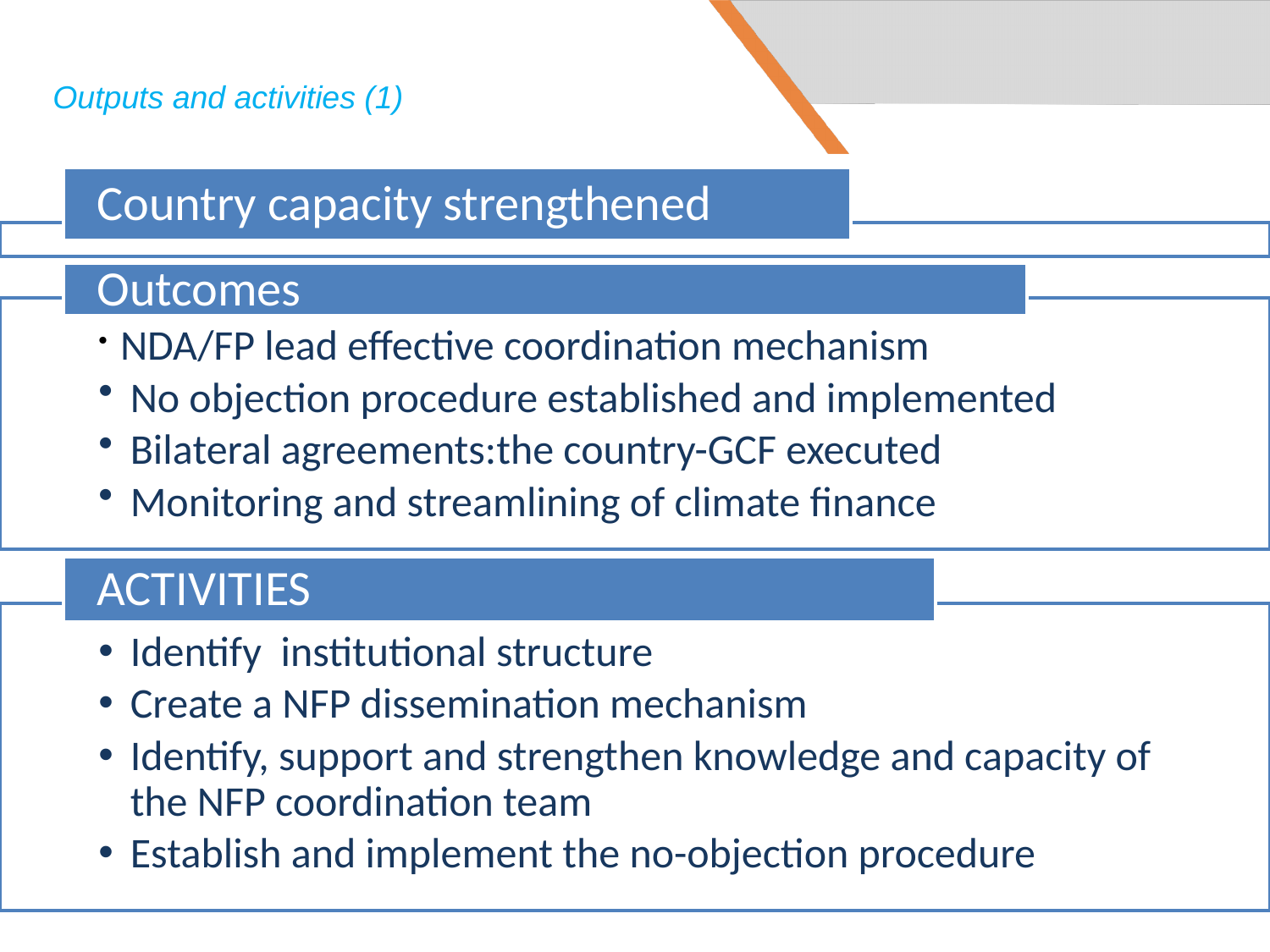

# Outputs and activities (1)
Country capacity strengthened
 NDA/FP lead effective coordination mechanism
No objection procedure established and implemented
Bilateral agreements:the country-GCF executed
Monitoring and streamlining of climate finance
Outcomes
Identify  institutional structure
Create a NFP dissemination mechanism
Identify, support and strengthen knowledge and capacity of the NFP coordination team
Establish and implement the no-objection procedure
ACTIVITIES